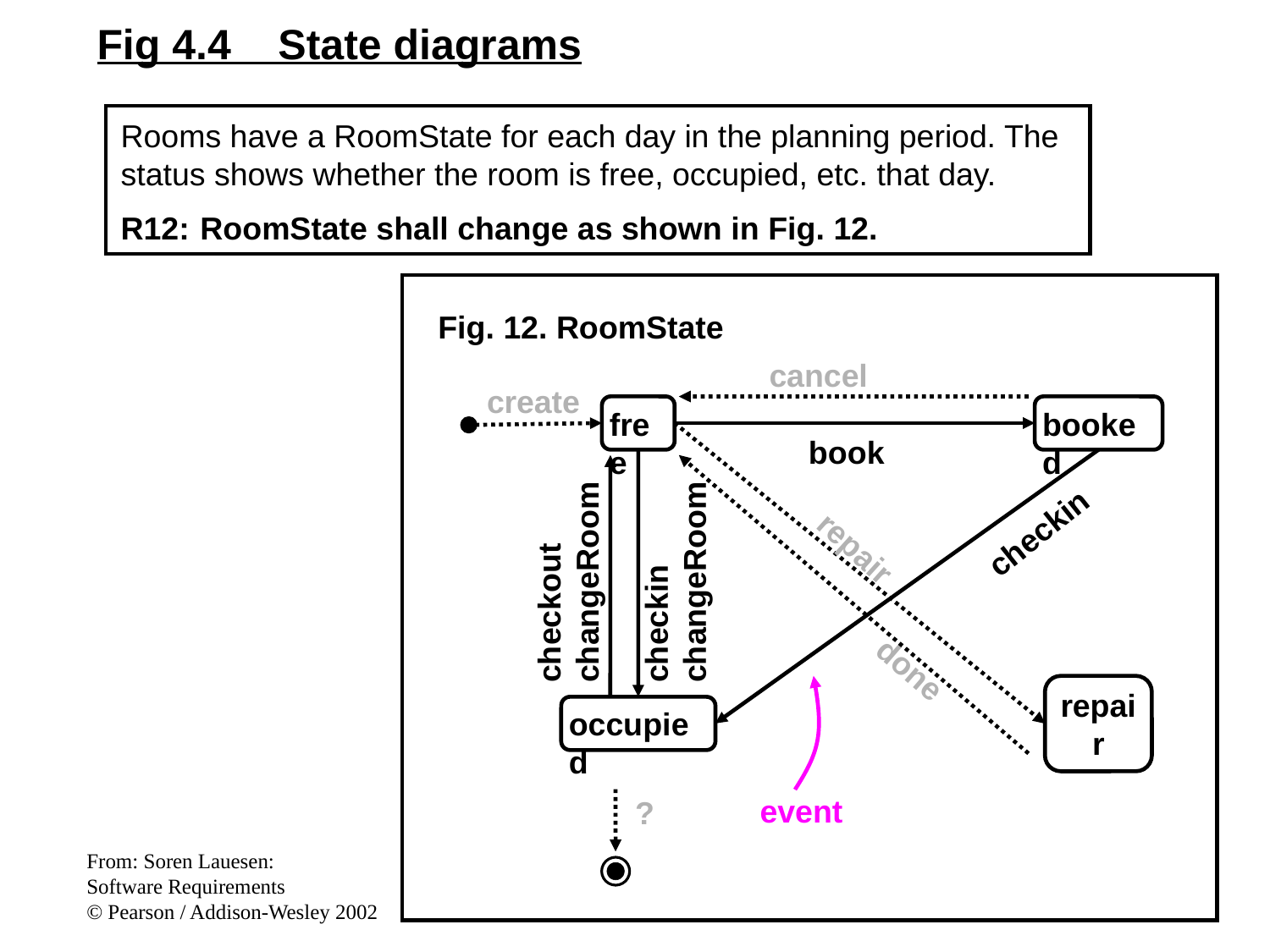

Fig 4.4    State diagrams
Rooms have a RoomState for each day in the planning period. The status shows whether the room is free, occupied, etc. that day.
R12:	RoomState shall change as shown in Fig. 12.

Fig. 12. RoomState
cancel
create

repair
done
?

free
booked
book

checkout
changeRoom
checkin
changeRoom
checkin

repair

occupied
event
From: Soren Lauesen:
Software Requirements
© Pearson / Addison-Wesley 2002